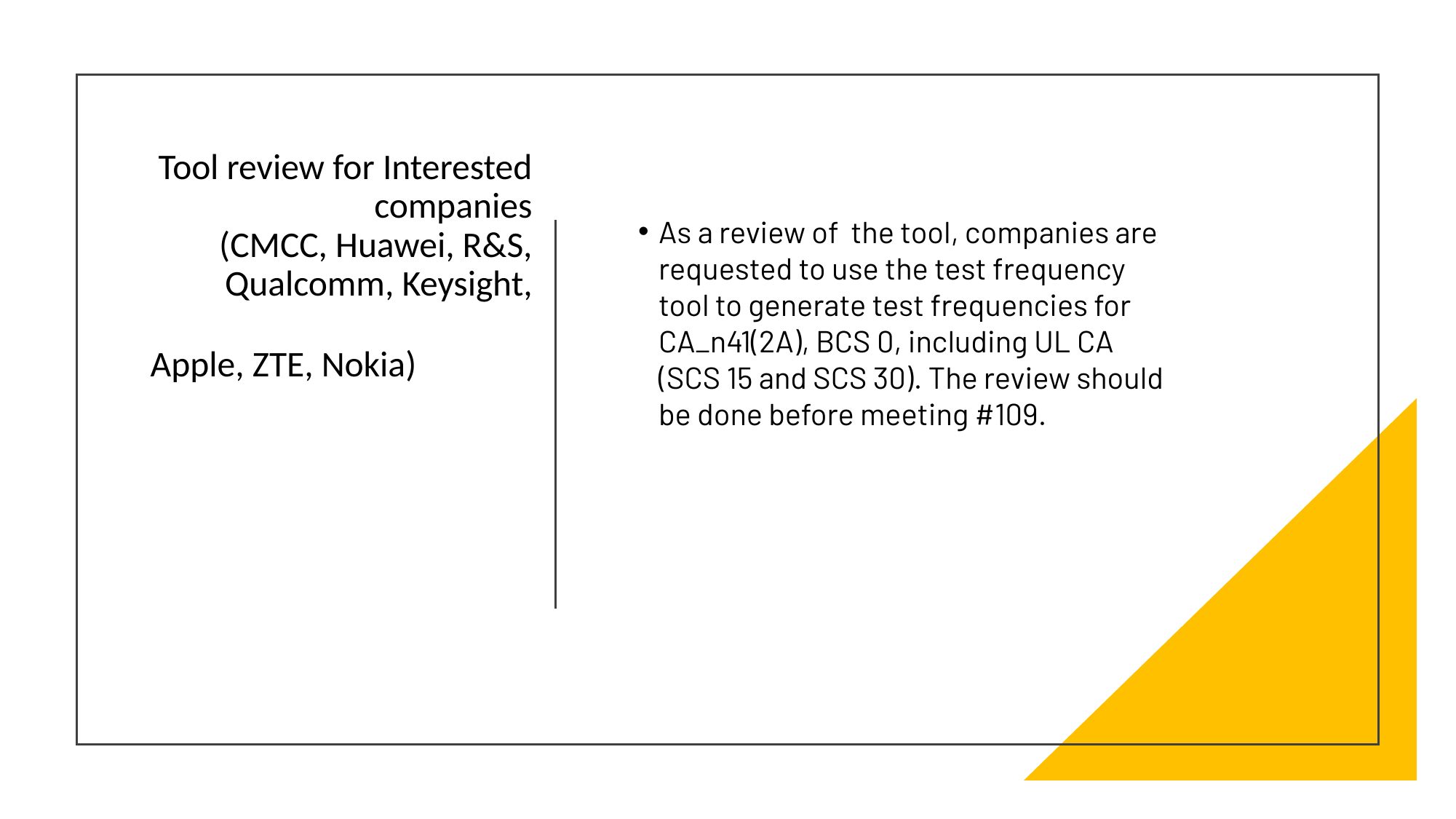

As a review of  the tool, companies are requested to use the test frequency tool to generate test frequencies for CA_n41(2A), BCS 0, including UL CA (SCS 15 and SCS 30). The review should be done before meeting #109.

# Tool review for Interested companies (CMCC, Huawei, R&S, Qualcomm, Keysight, Apple, ZTE, Nokia)